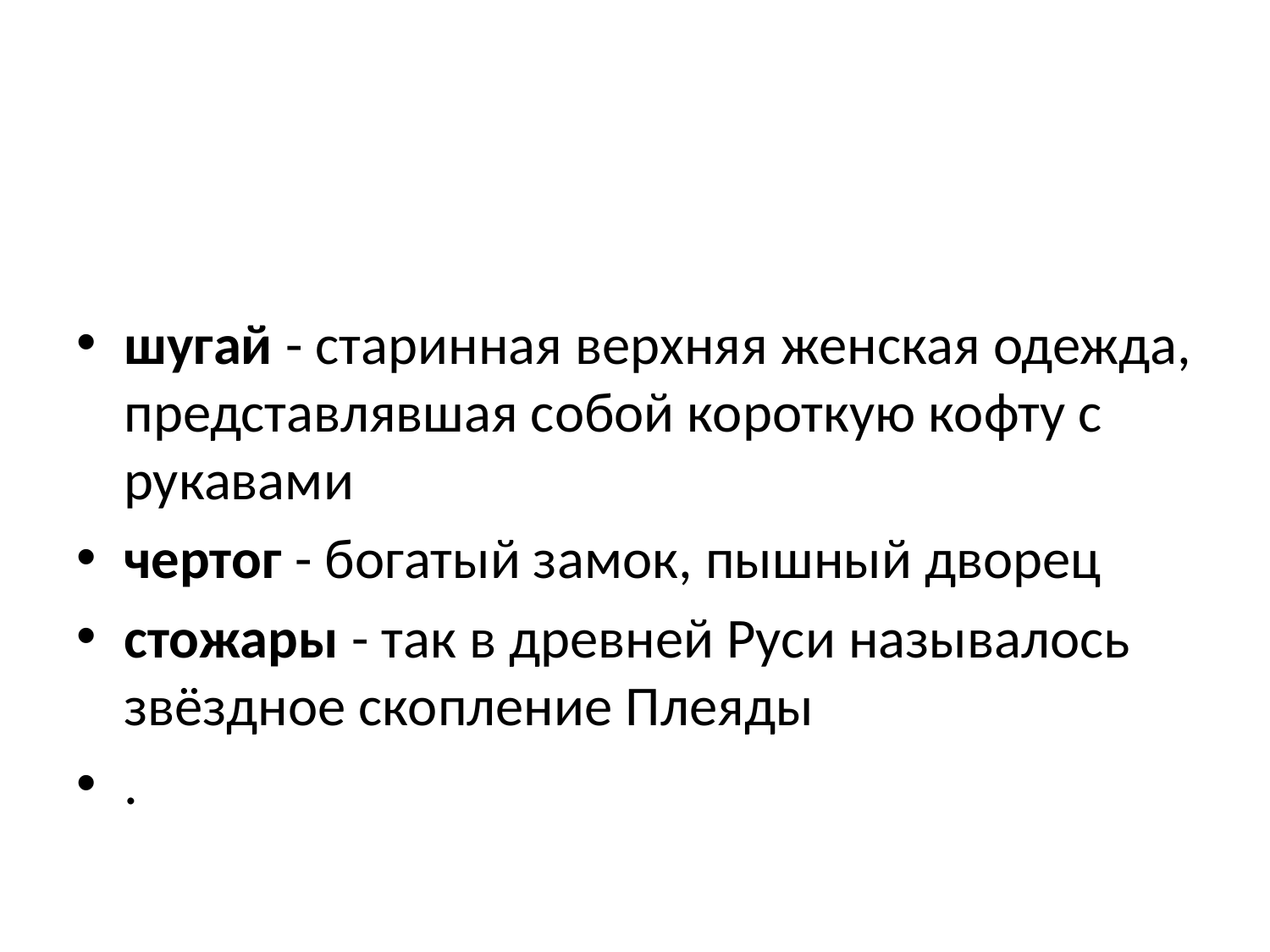

#

шугай - старинная верхняя женская одежда, представлявшая собой короткую кофту с рукавами
чертог - богатый замок, пышный дворец
стожары - так в древней Руси называлось звёздное скопление Плеяды
.